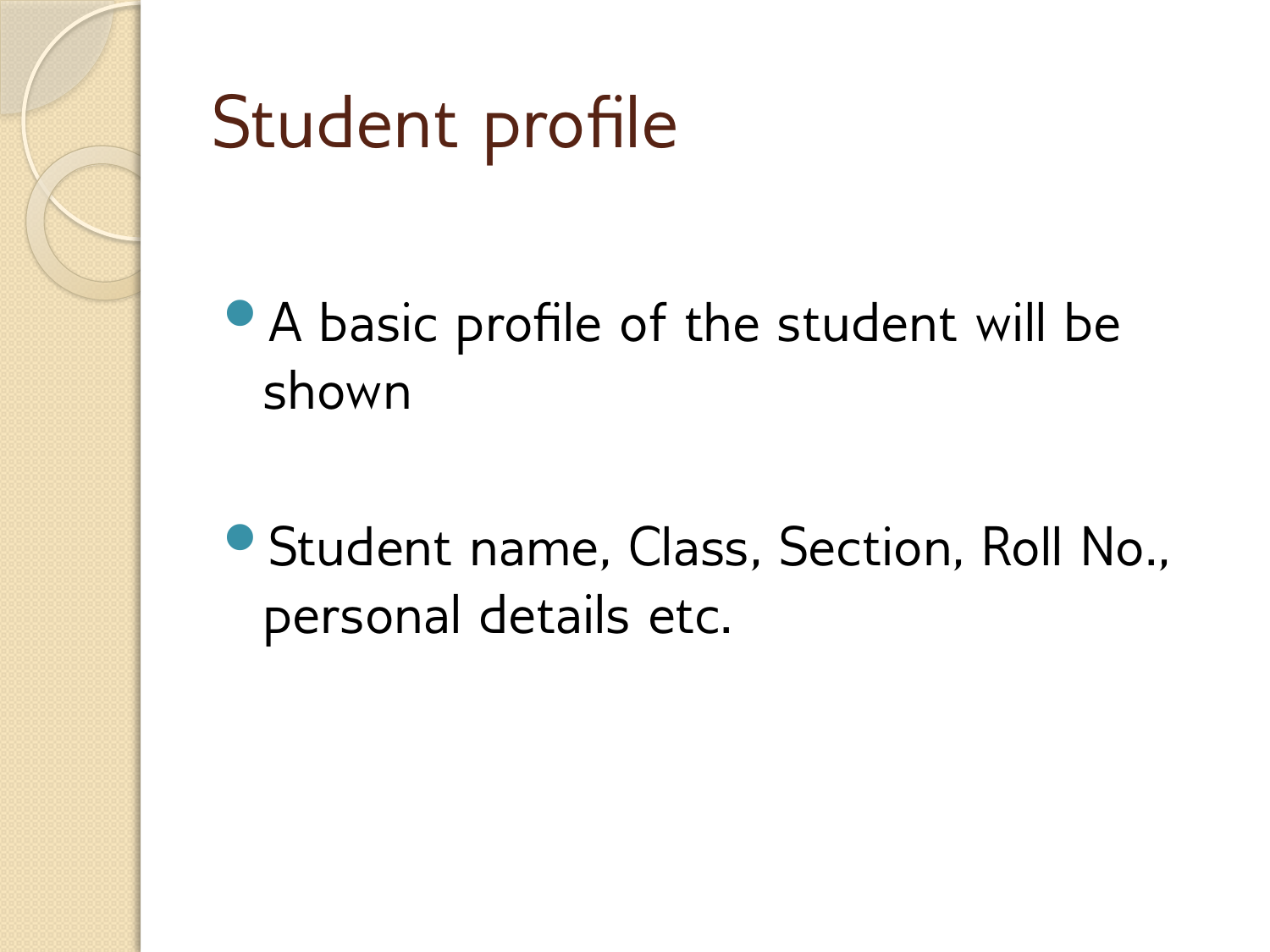

# Student profile

A basic profile of the student will be shown

Student name, Class, Section, Roll No., personal details etc.